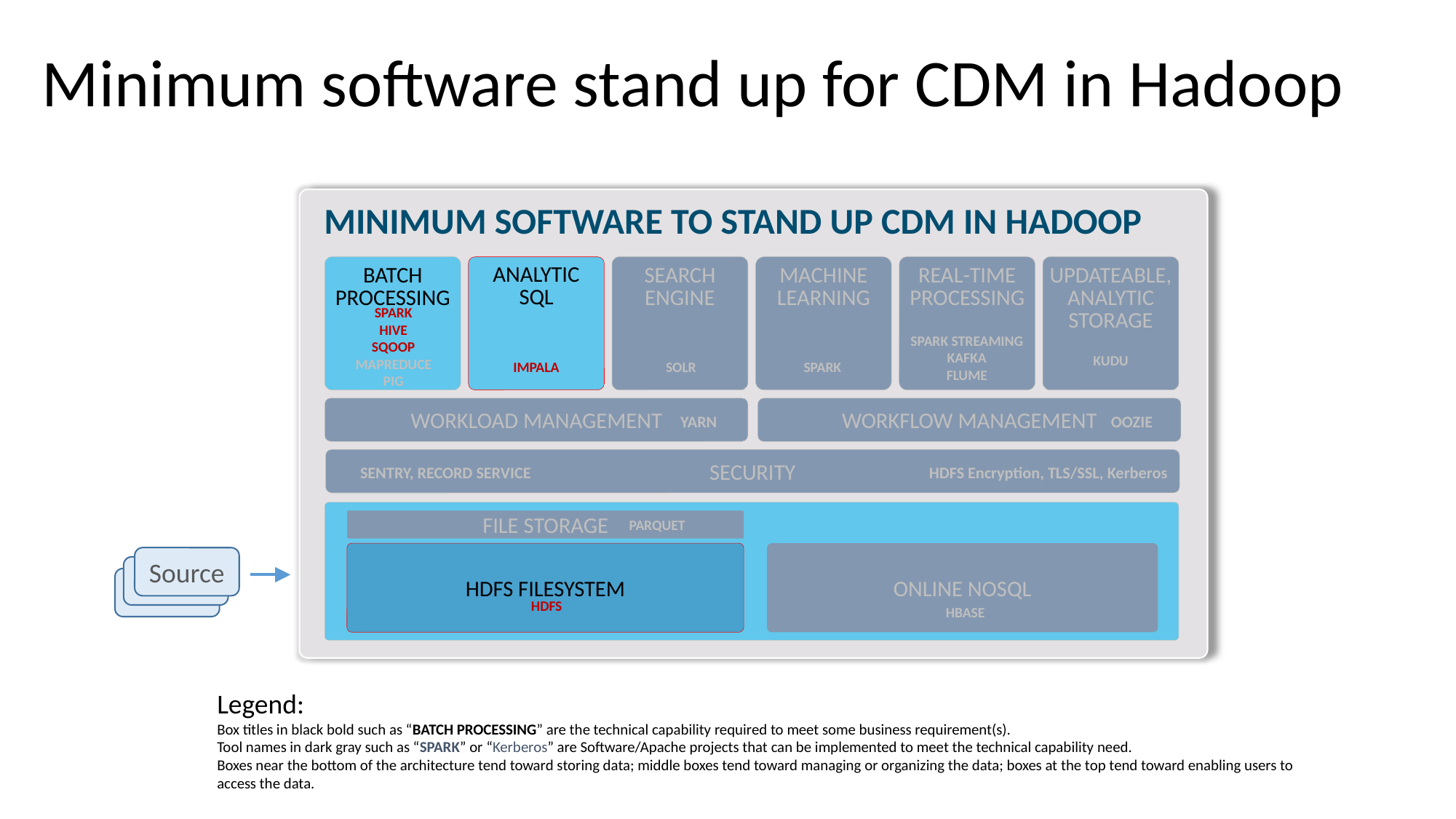

Minimum software stand up for CDM in Hadoop

MINIMUM SOFTWARE TO STAND UP CDM IN HADOOP
REAL-TIME
PROCESSING
SPARK STREAMING
KAFKA
FLUME
ANALYTIC
SQL
IMPALA
SEARCH
ENGINE
SOLR
MACHINE
LEARNING
SPARK
UPDATEABLE, ANALYTIC STORAGE
BATCH
PROCESSING
SPARK
HIVE
SQOOP
MAPREDUCE
PIG
KUDU
WORKLOAD MANAGEMENT
YARN
WORKFLOW MANAGEMENT
OOZIE
SECURITY
HDFS Encryption, TLS/SSL, Kerberos
SENTRY, RECORD SERVICE

FILE STORAGE
PARQUET
ONLINE NOSQL
HBASE
HDFS FILESYSTEM
Source
Source
Source
HDFS
Legend:
Box titles in black bold such as “BATCH PROCESSING” are the technical capability required to meet some business requirement(s).
Tool names in dark gray such as “SPARK” or “Kerberos” are Software/Apache projects that can be implemented to meet the technical capability need.
Boxes near the bottom of the architecture tend toward storing data; middle boxes tend toward managing or organizing the data; boxes at the top tend toward enabling users to access the data.